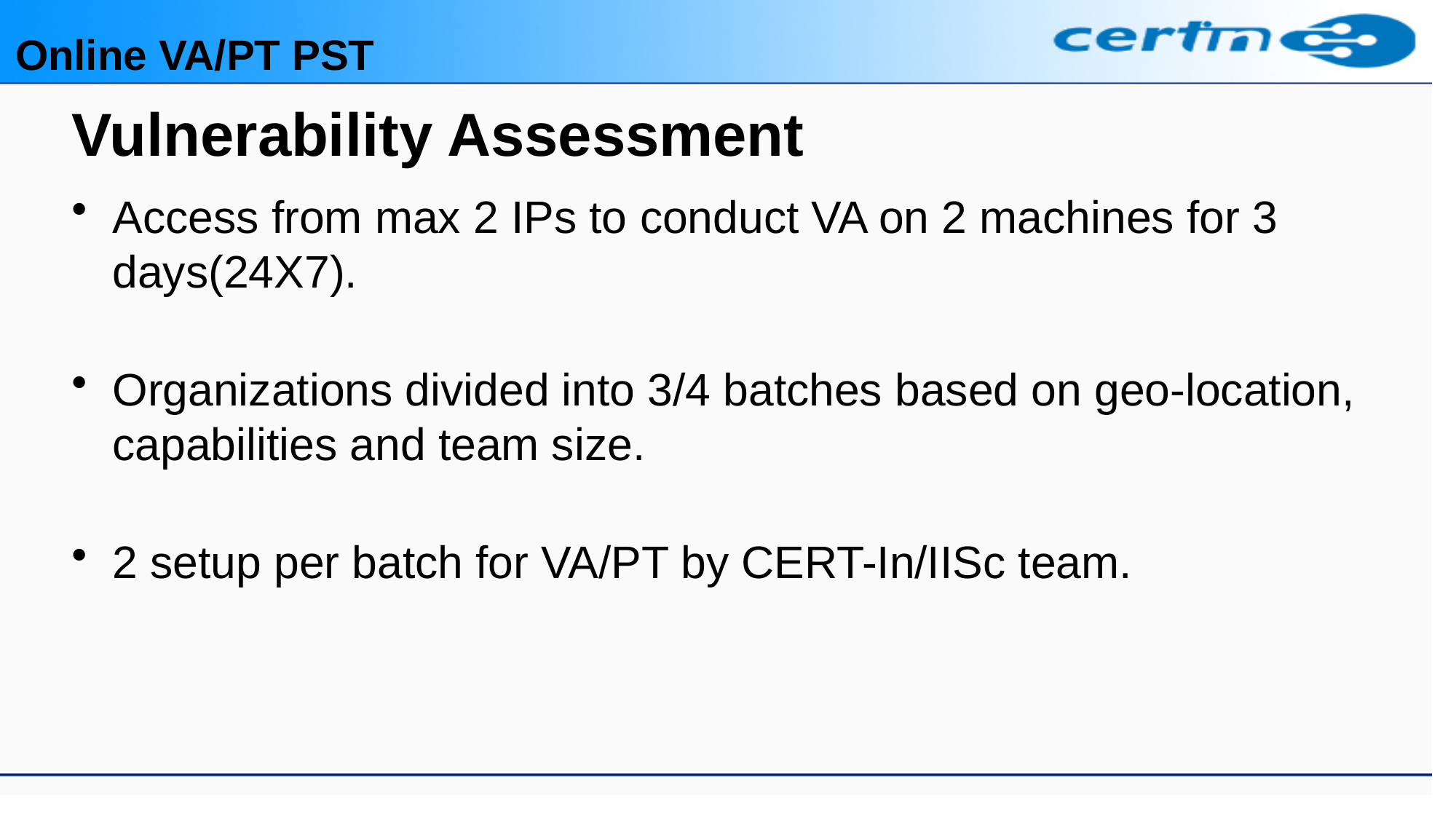

Online VA/PT PST
# Vulnerability Assessment
Access from max 2 IPs to conduct VA on 2 machines for 3 days(24X7).
Organizations divided into 3/4 batches based on geo-location, capabilities and team size.
2 setup per batch for VA/PT by CERT-In/IISc team.